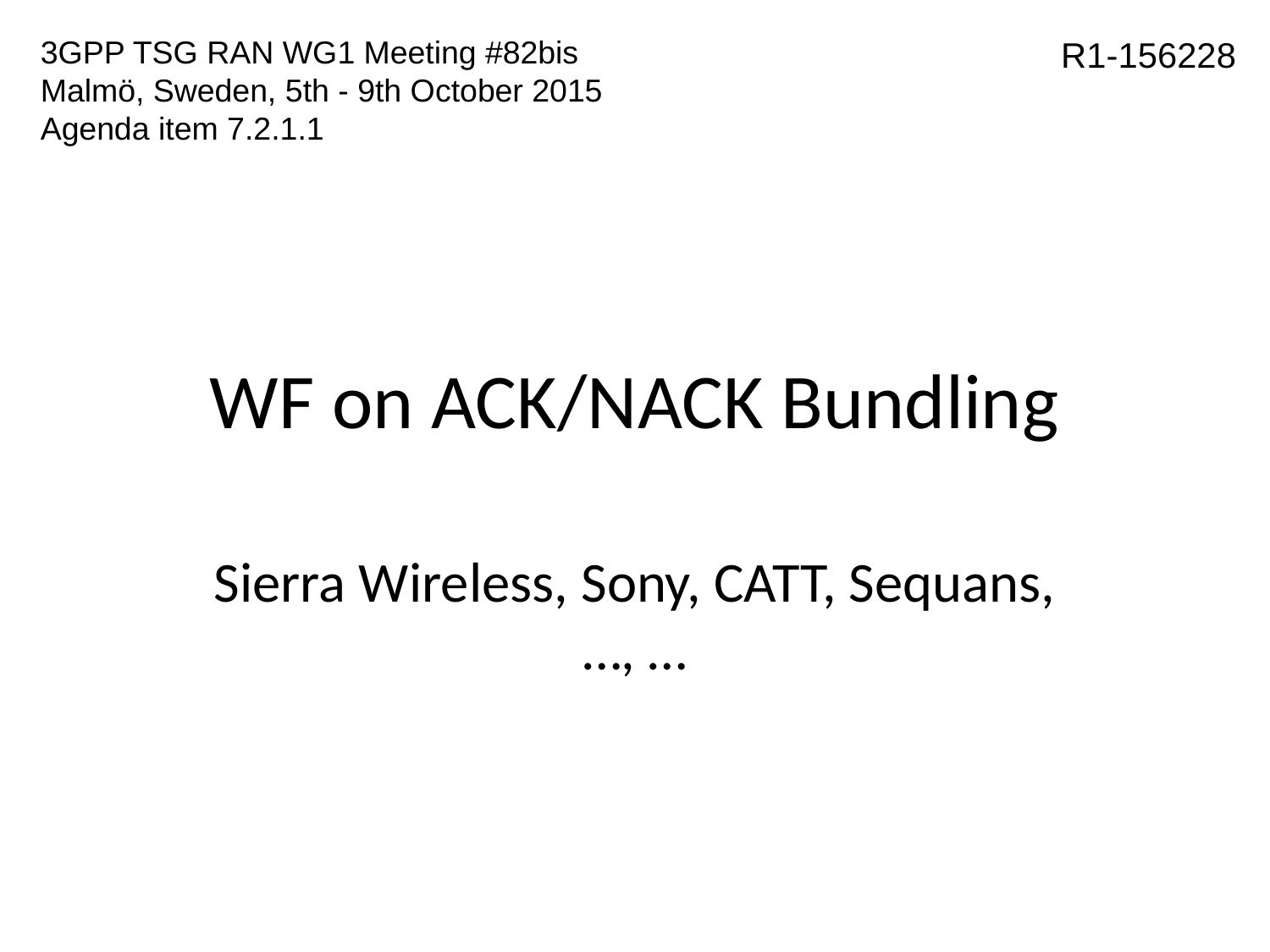

3GPP TSG RAN WG1 Meeting #82bis
Malmö, Sweden, 5th - 9th October 2015
Agenda item 7.2.1.1
R1-156228
# WF on ACK/NACK Bundling
Sierra Wireless, Sony, CATT, Sequans,…, …